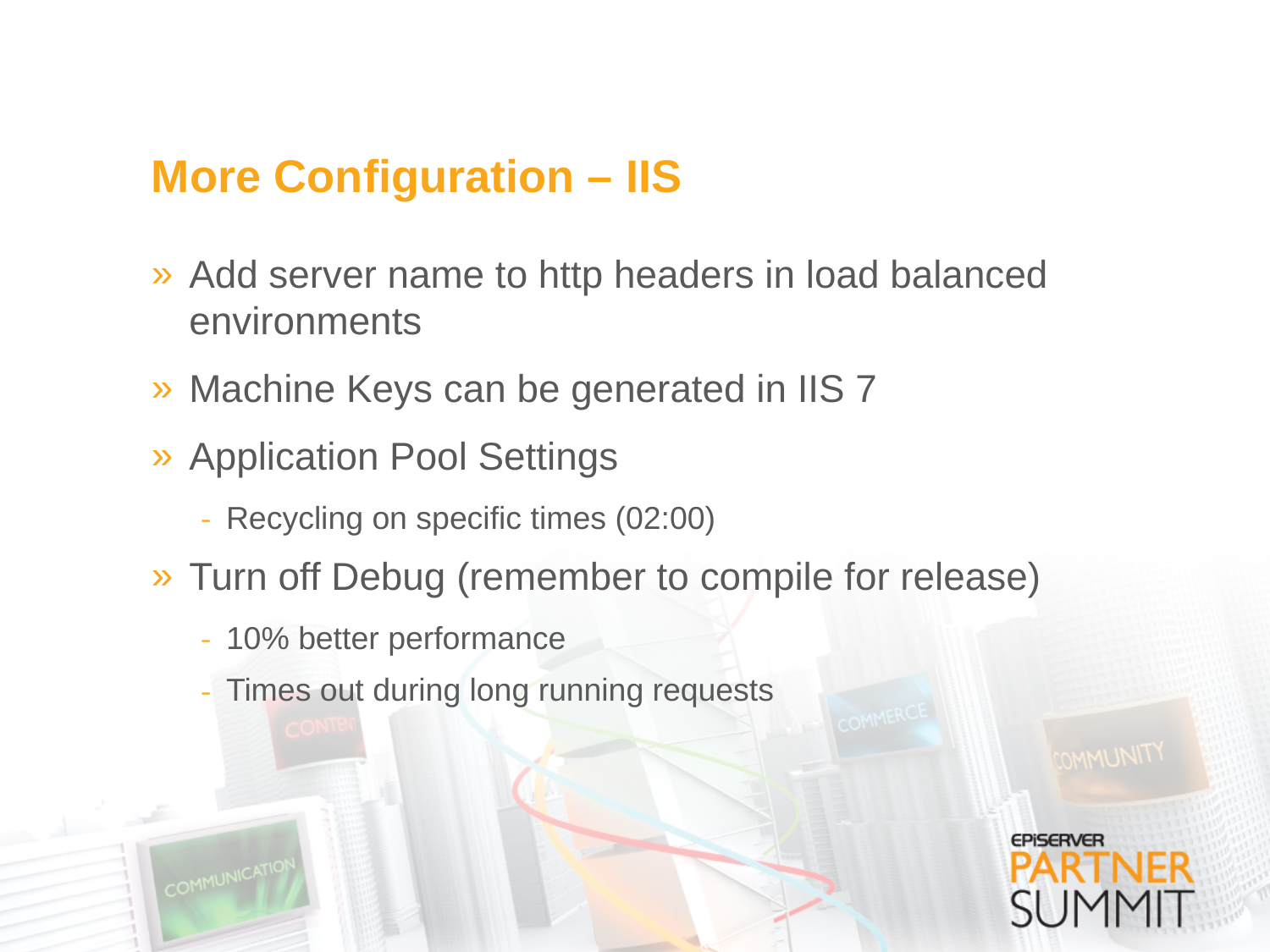

# More Configuration – IIS
Add server name to http headers in load balanced environments
Machine Keys can be generated in IIS 7
Application Pool Settings
Recycling on specific times (02:00)
Turn off Debug (remember to compile for release)
10% better performance
Times out during long running requests